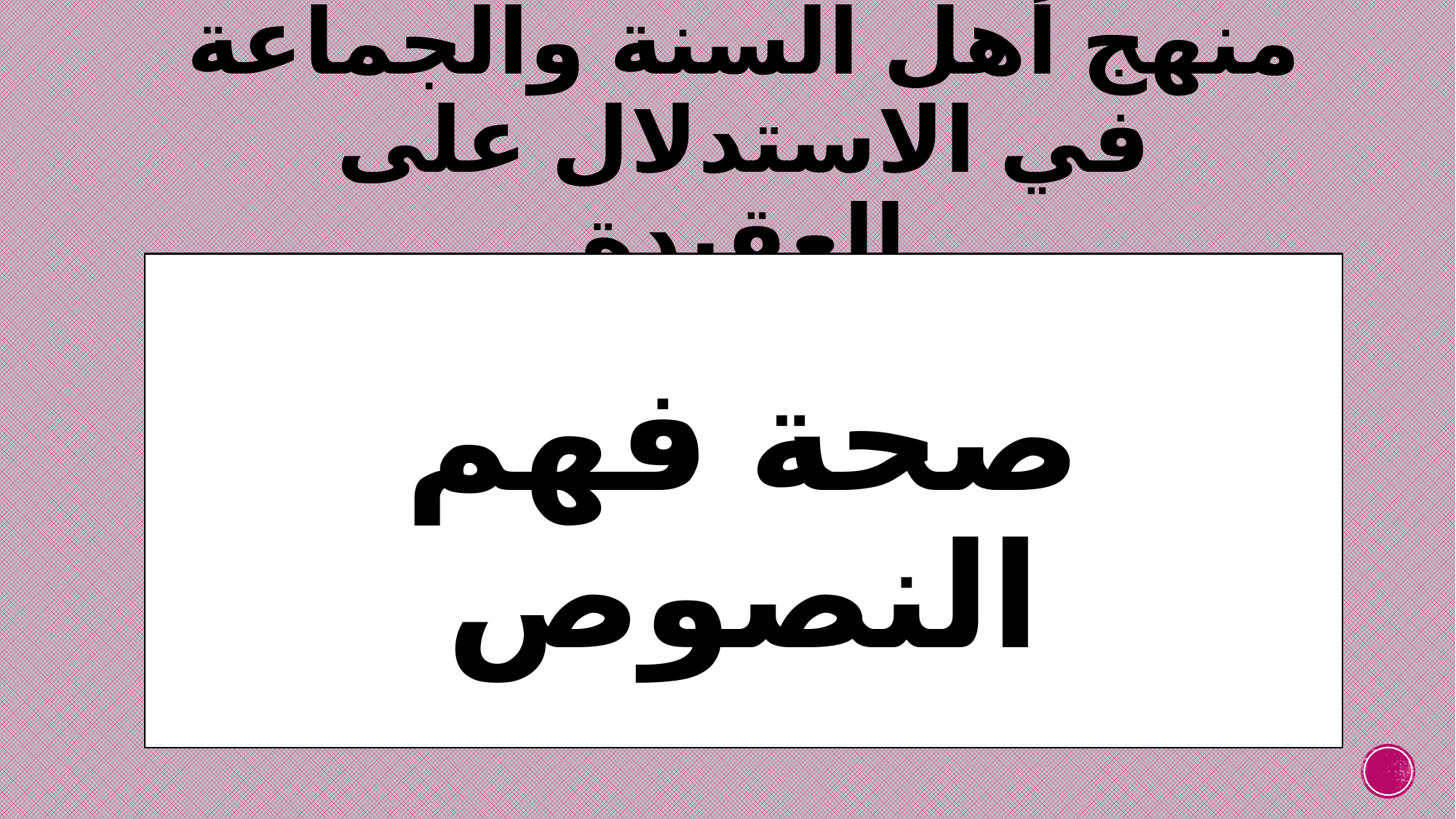

# منهج أهل السنة والجماعة في الاستدلال على العقيدة

صحة فهم النصوص